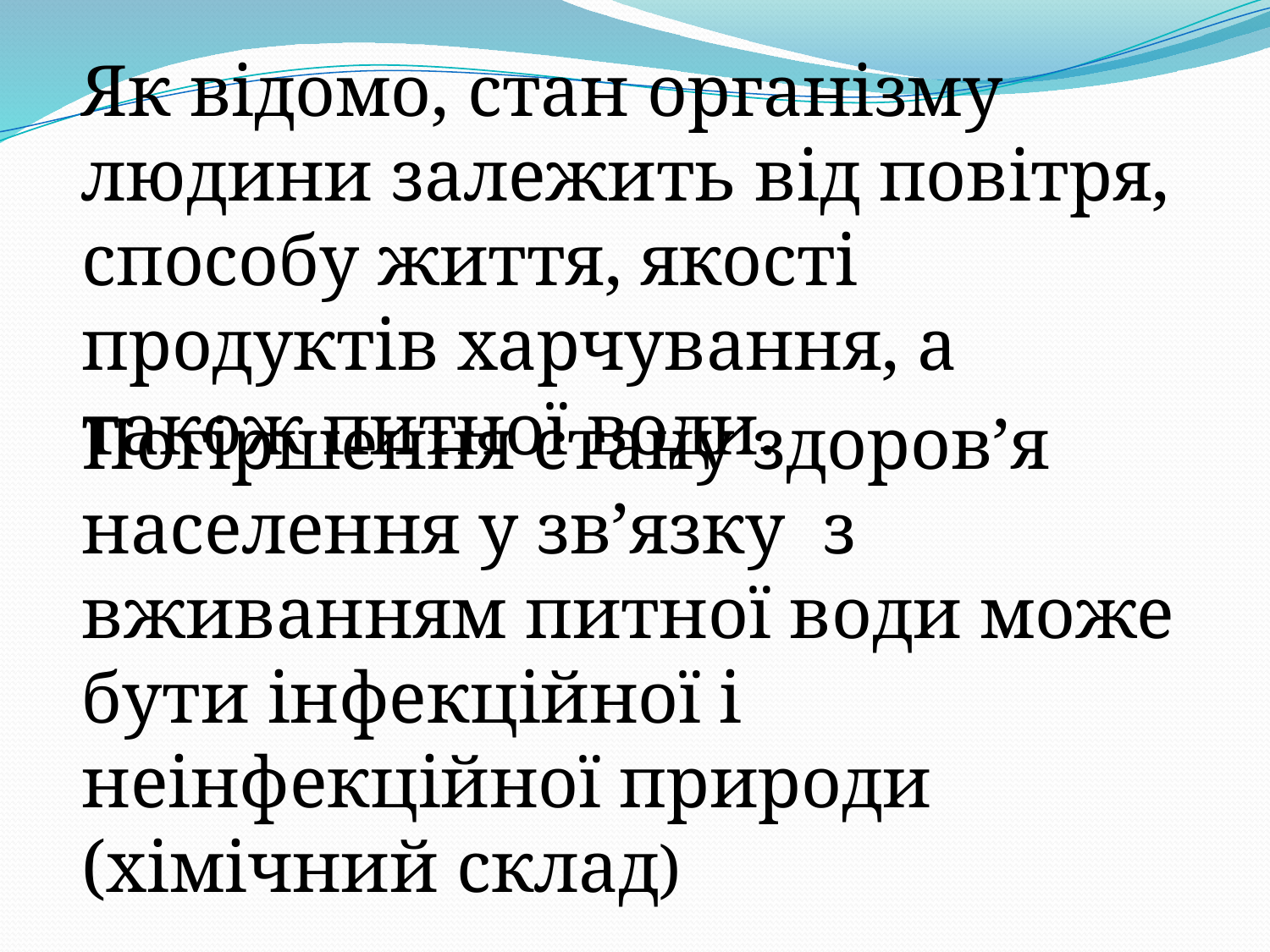

Як відомо, стан організму людини залежить від повітря, способу життя, якості продуктів харчування, а також питної води.
Погіршення стану здоров’я населення у зв’язку  з вживанням питної води може бути інфекційної і неінфекційної природи (хімічний склад)